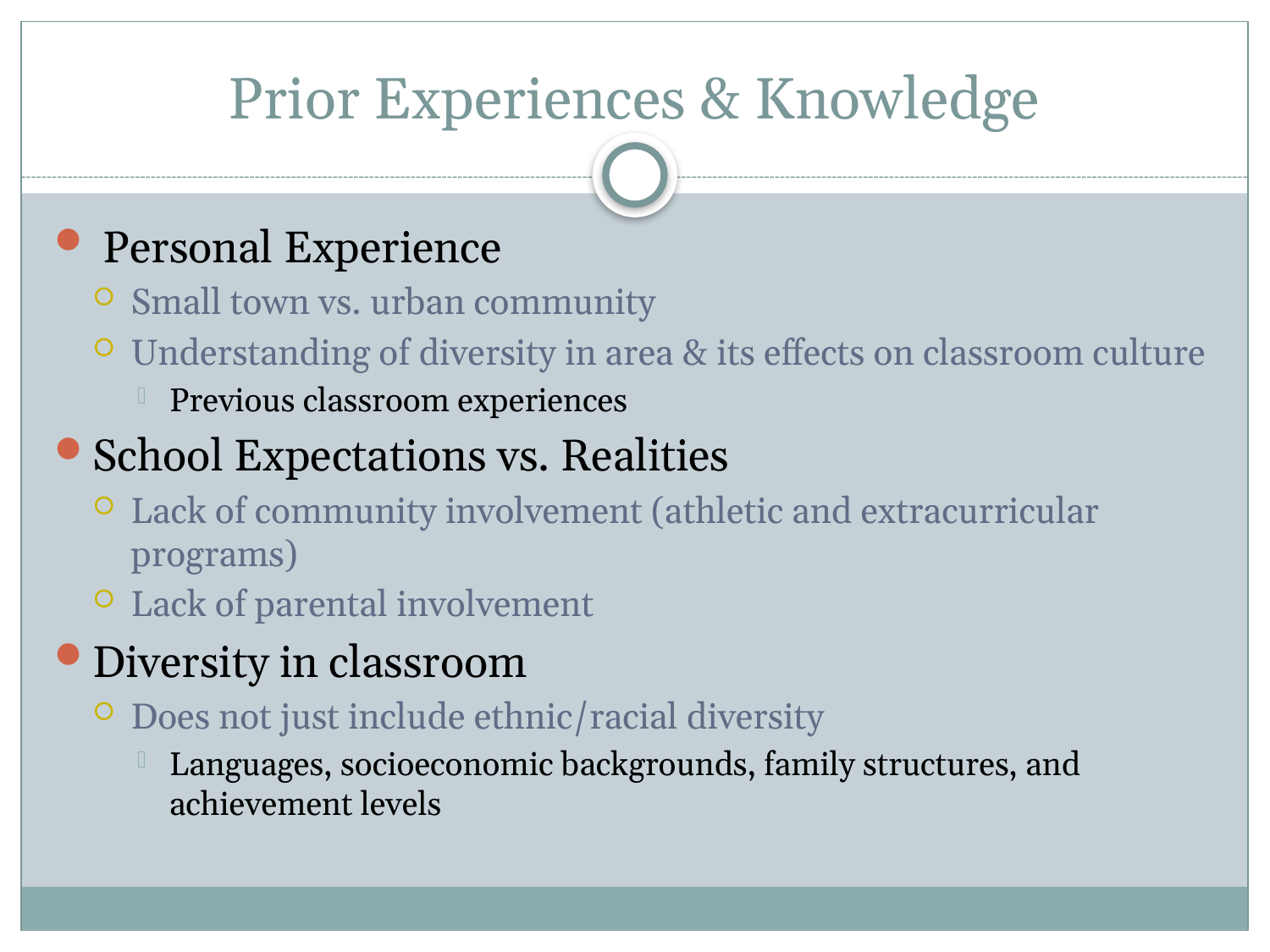

# Prior Experiences & Knowledge
 Personal Experience
Small town vs. urban community
Understanding of diversity in area & its effects on classroom culture
Previous classroom experiences
School Expectations vs. Realities
Lack of community involvement (athletic and extracurricular programs)
Lack of parental involvement
Diversity in classroom
Does not just include ethnic/racial diversity
Languages, socioeconomic backgrounds, family structures, and achievement levels